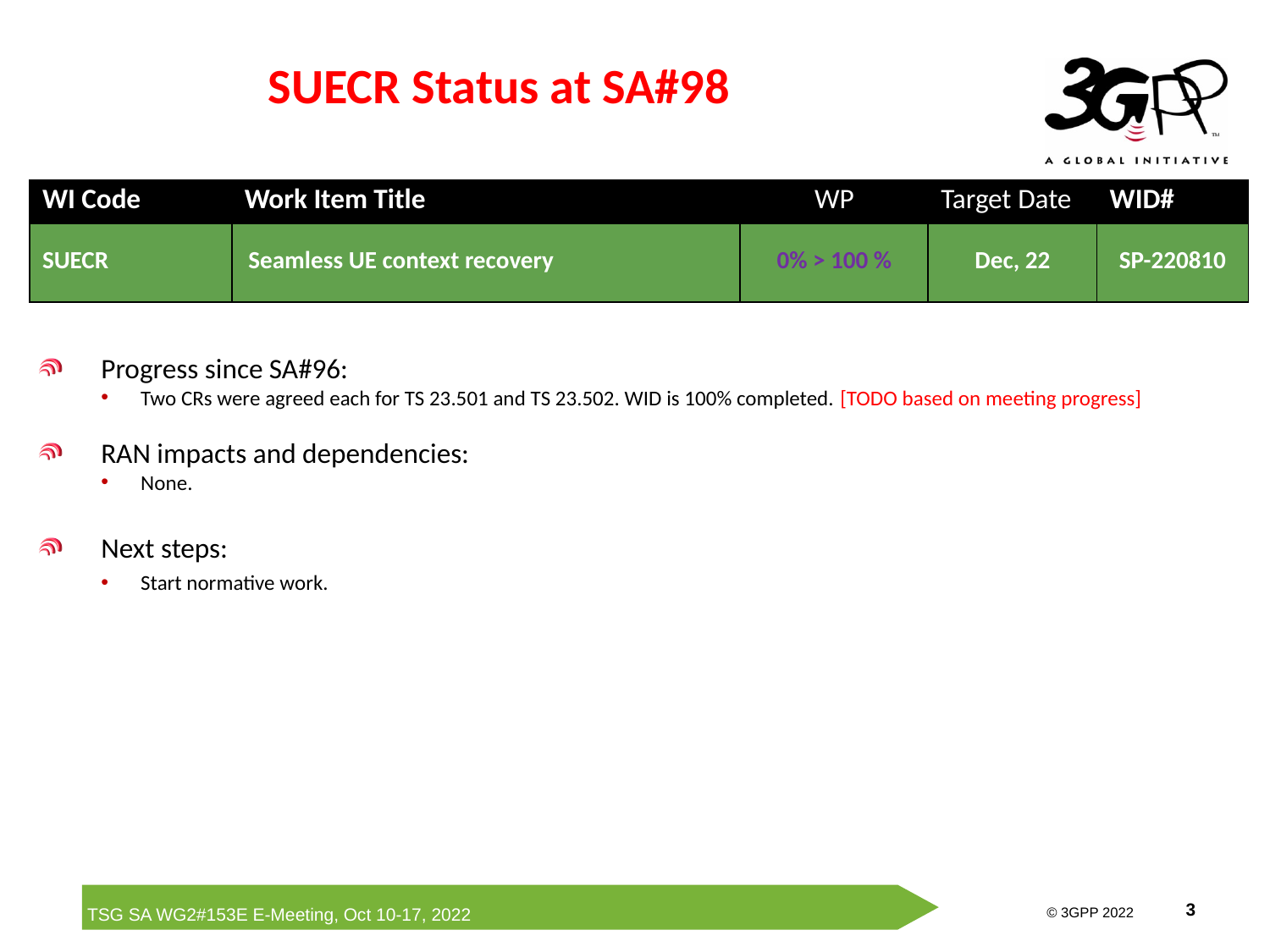

# SUECR Status at SA#98
| WI Code | Work Item Title | WP | Target Date | WID# |
| --- | --- | --- | --- | --- |
| SUECR | Seamless UE context recovery | 0% > 100 % | Dec, 22 | SP-220810 |
Progress since SA#96:
Two CRs were agreed each for TS 23.501 and TS 23.502. WID is 100% completed. [TODO based on meeting progress]

RAN impacts and dependencies:
None.

Next steps:
Start normative work.